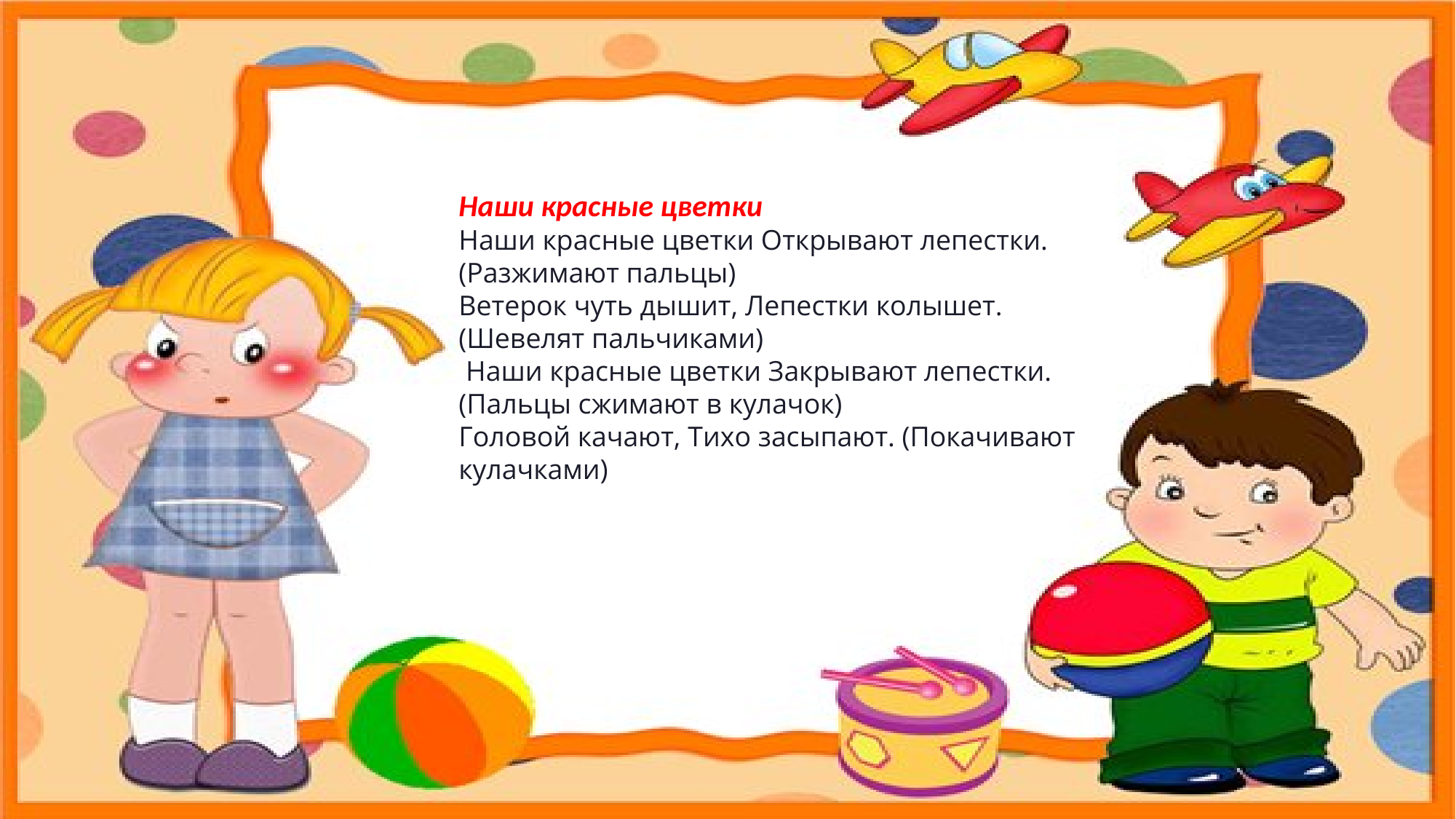

Наши красные цветки
Наши красные цветки Открывают лепестки. (Разжимают пальцы)
Ветерок чуть дышит, Лепестки колышет. (Шевелят пальчиками)
 Наши красные цветки Закрывают лепестки. (Пальцы сжимают в кулачок)
Головой качают, Тихо засыпают. (Покачивают кулачками)